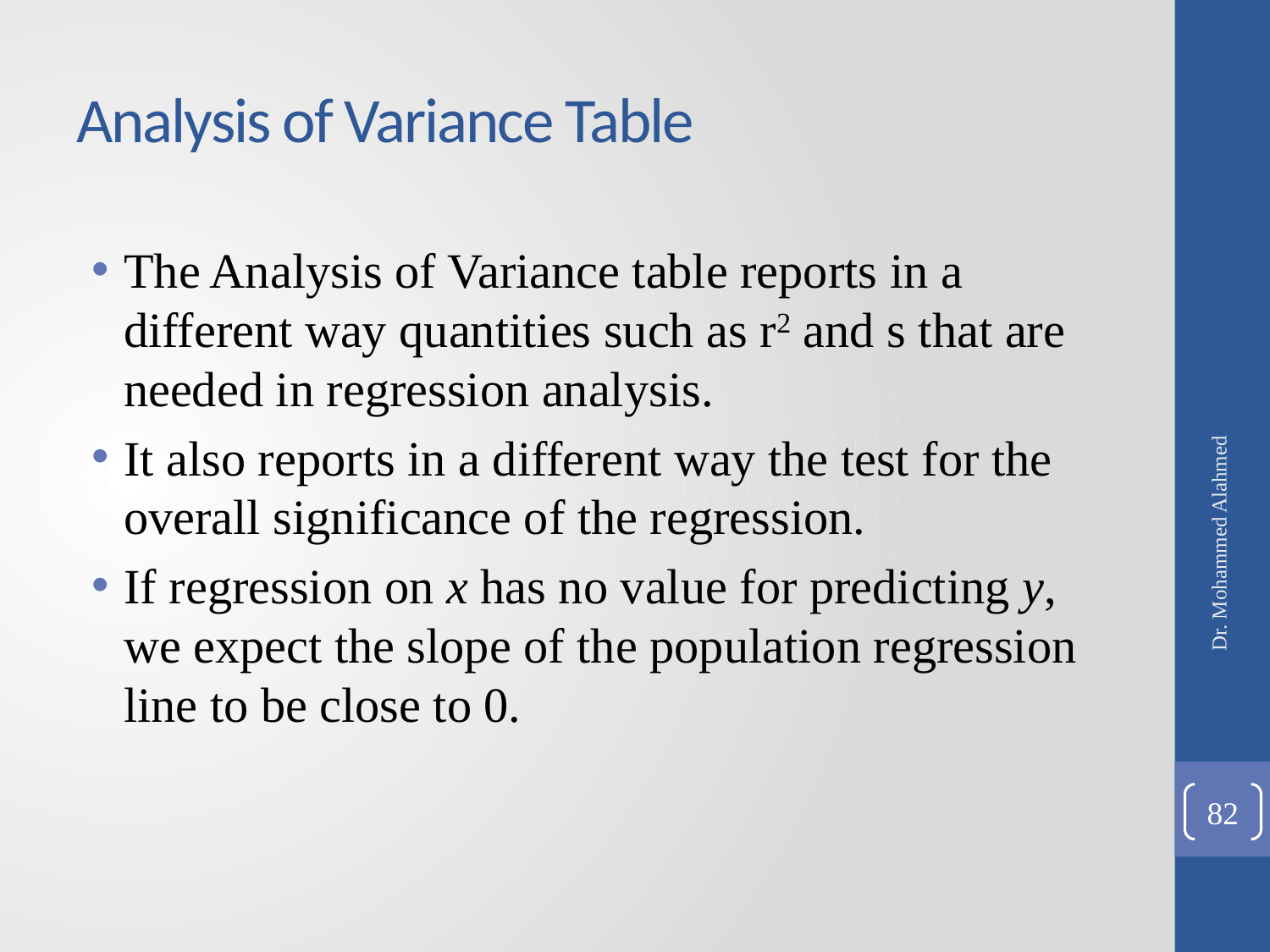

# Analysis of Variance Table
The Analysis of Variance table reports in a different way quantities such as r2 and s that are needed in regression analysis.
It also reports in a different way the test for the overall significance of the regression.
If regression on x has no value for predicting y, we expect the slope of the population regression line to be close to 0.
Dr. Mohammed Alahmed
82